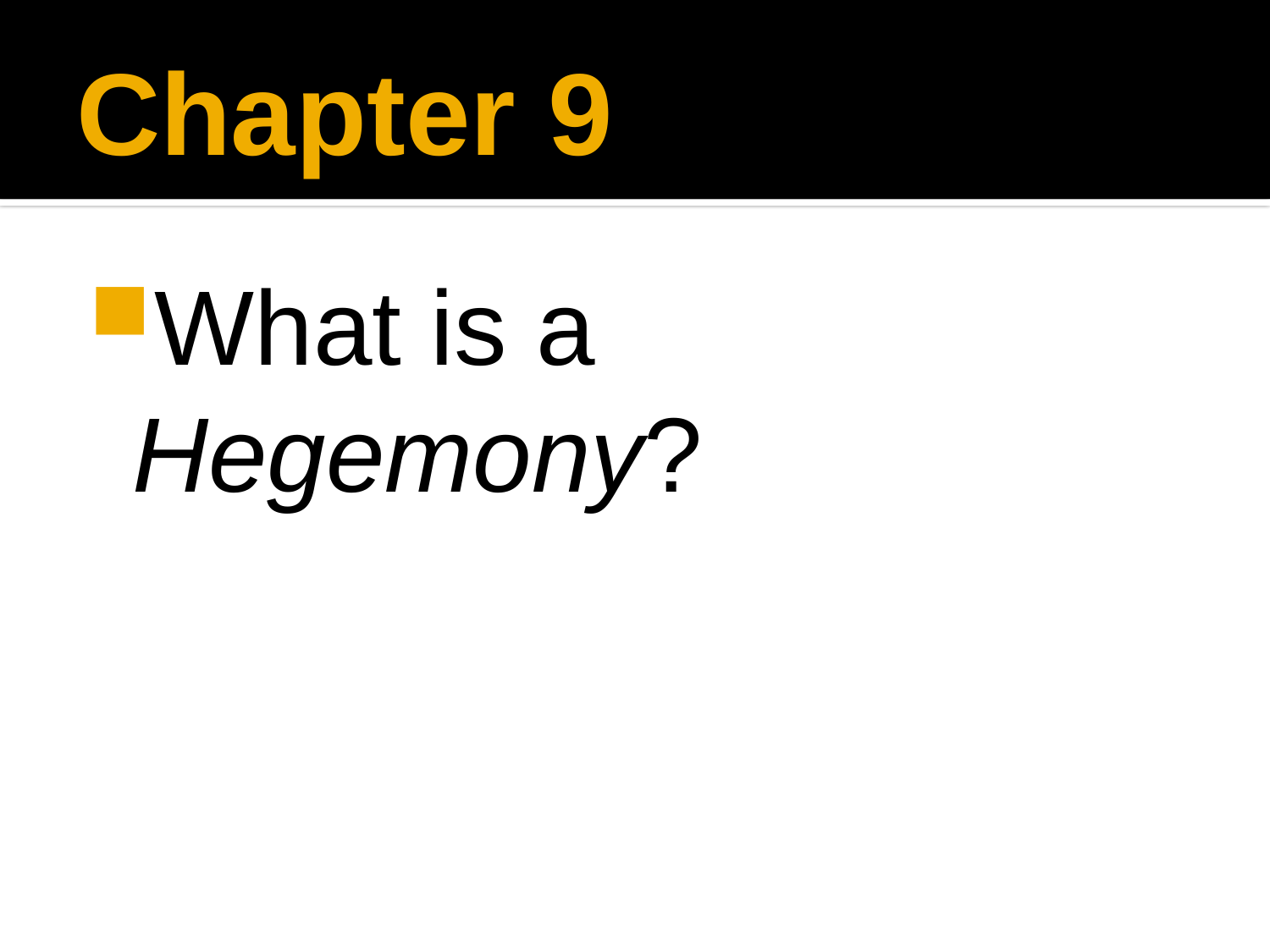

# Chapter 9
What is a Hegemony?